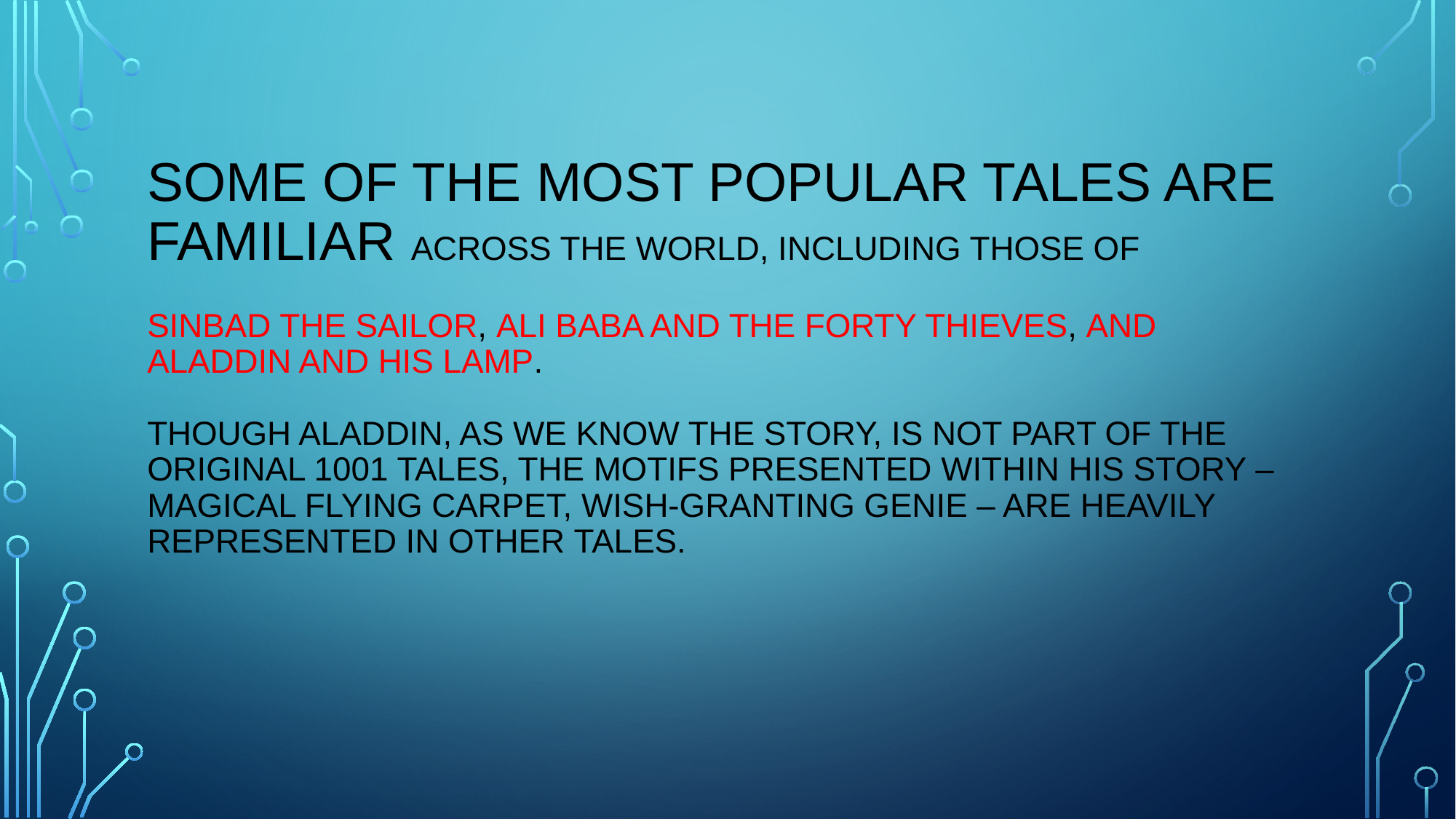

# Some of the most popular tales are familiar across the world, including those of  Sinbad the Sailor, Ali Baba and the Forty Thieves, and Aladdin and his lamp. Though Aladdin, as we know the story, is not part of the original 1001 tales, the motifs presented within his story – magical flying carpet, wish-granting genie – are heavily represented in other tales.